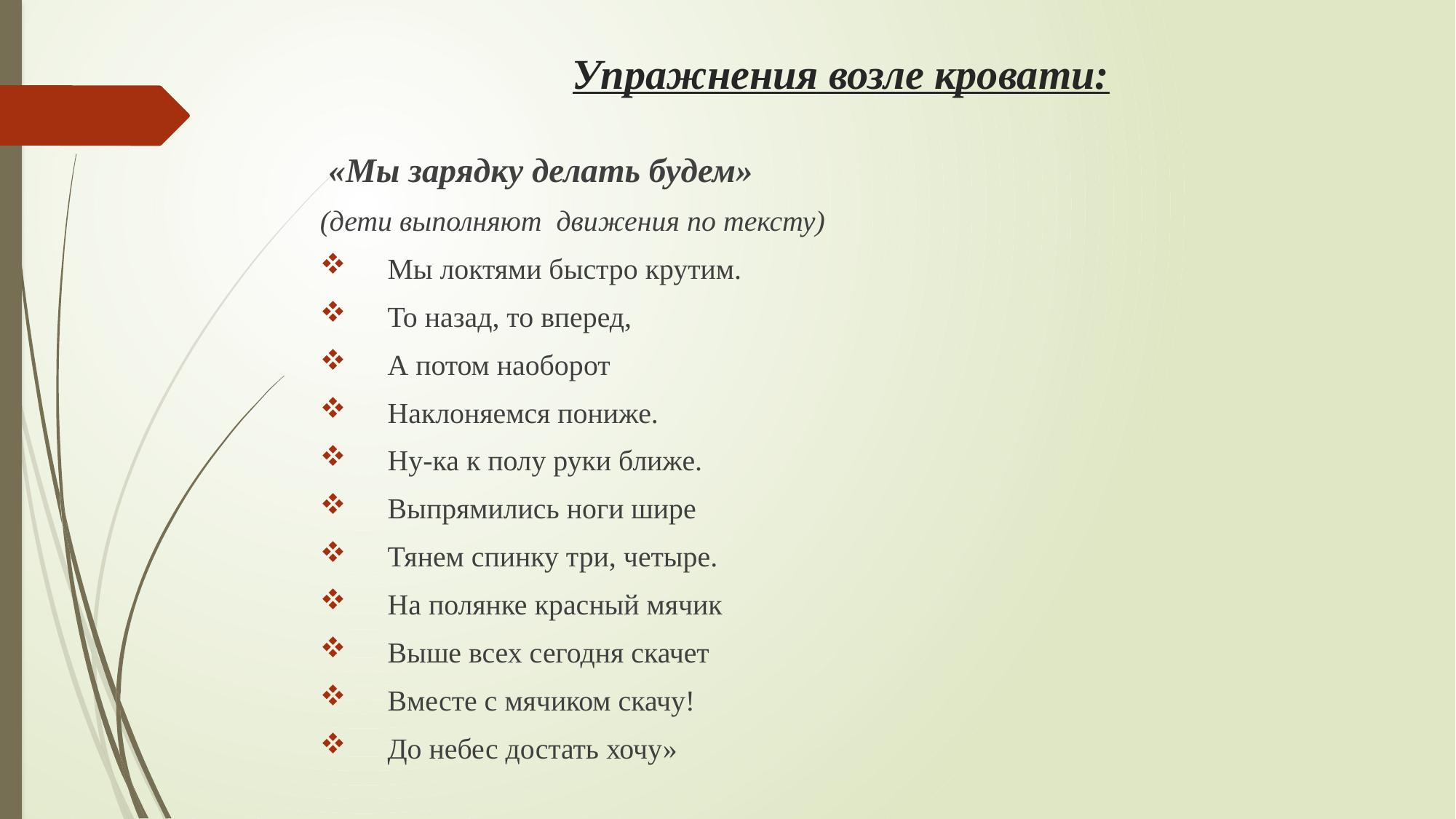

# Упражнения возле кровати:
 «Мы зарядку делать будем»
(дети выполняют  движения по тексту)
    Мы локтями быстро крутим.
    То назад, то вперед,
    А потом наоборот
    Наклоняемся пониже.
    Ну-ка к полу руки ближе.
    Выпрямились ноги шире
    Тянем спинку три, четыре.
    На полянке красный мячик
    Выше всех сегодня скачет
    Вместе с мячиком скачу!
    До небес достать хочу»